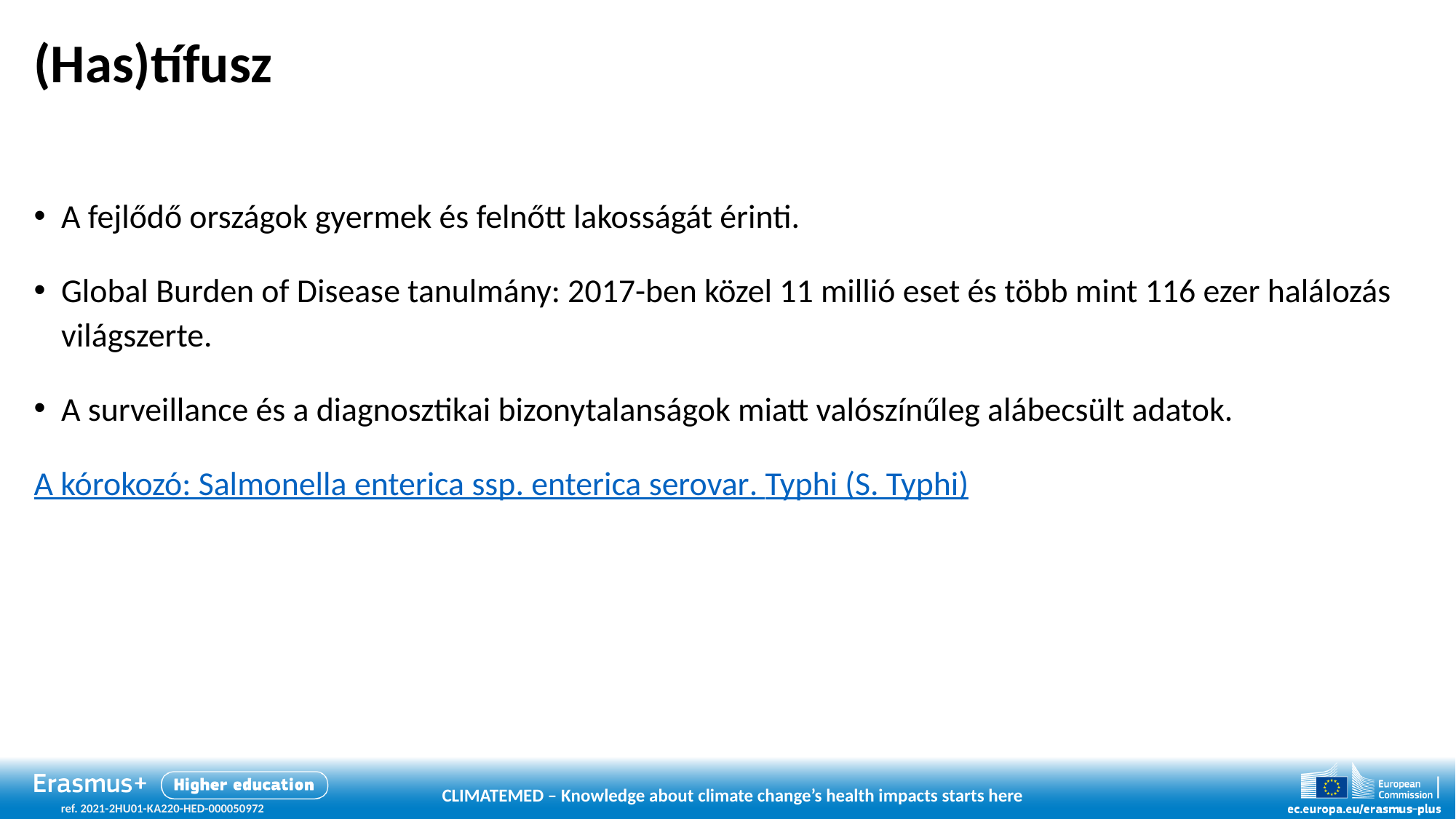

# (Has)tífusz
A fejlődő országok gyermek és felnőtt lakosságát érinti.
Global Burden of Disease tanulmány: 2017-ben közel 11 millió eset és több mint 116 ezer halálozás világszerte.
A surveillance és a diagnosztikai bizonytalanságok miatt valószínűleg alábecsült adatok.
A kórokozó: Salmonella enterica ssp. enterica serovar. Typhi (S. Typhi)